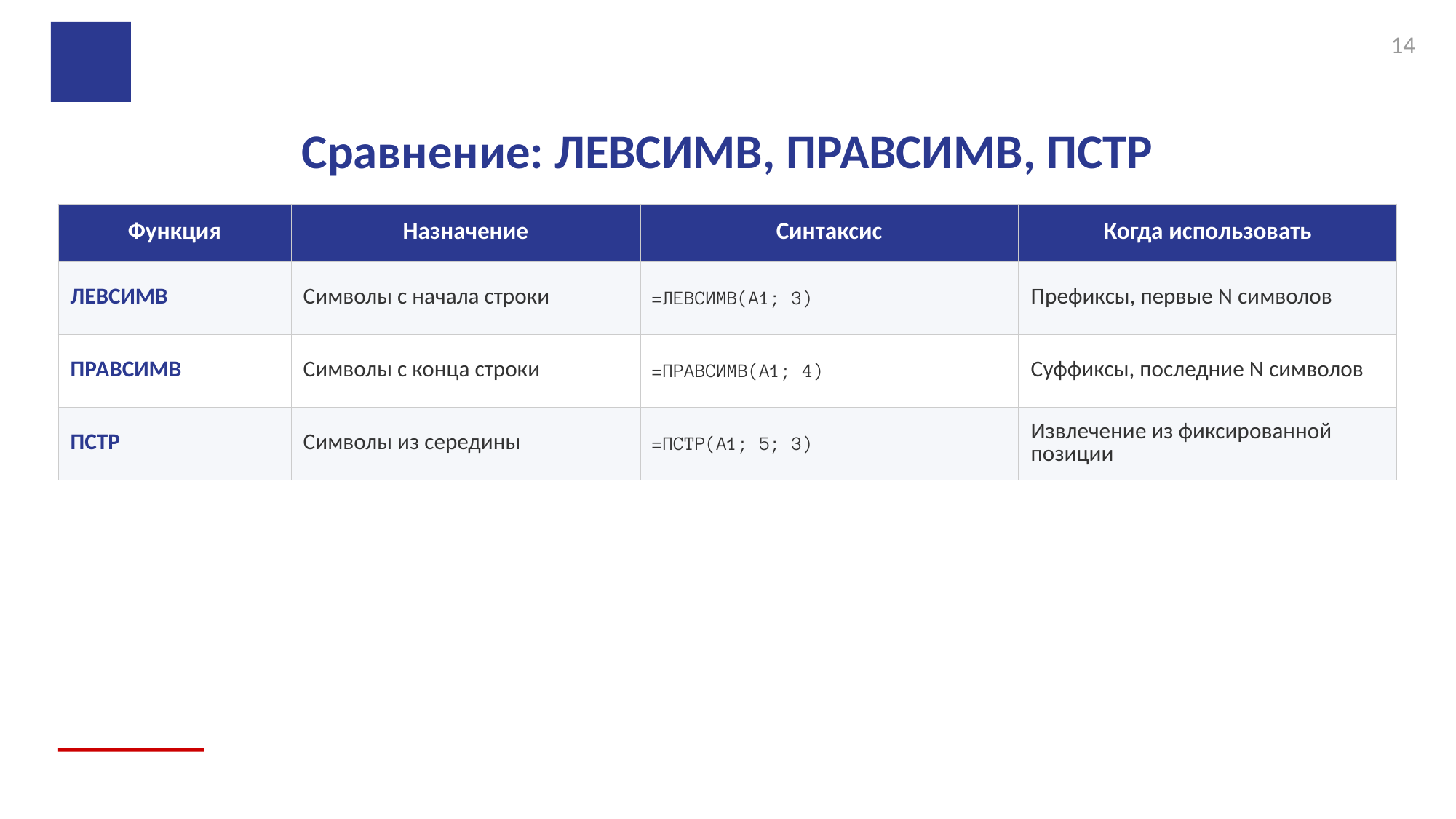

14

Сравнение: ЛЕВСИМВ, ПРАВСИМВ, ПСТР
| Функция | Назначение | Синтаксис | Когда использовать |
| --- | --- | --- | --- |
| ЛЕВСИМВ | Символы с начала строки | =ЛЕВСИМВ(A1; 3) | Префиксы, первые N символов |
| ПРАВСИМВ | Символы с конца строки | =ПРАВСИМВ(A1; 4) | Суффиксы, последние N символов |
| ПСТР | Символы из середины | =ПСТР(A1; 5; 3) | Извлечение из фиксированной позиции |